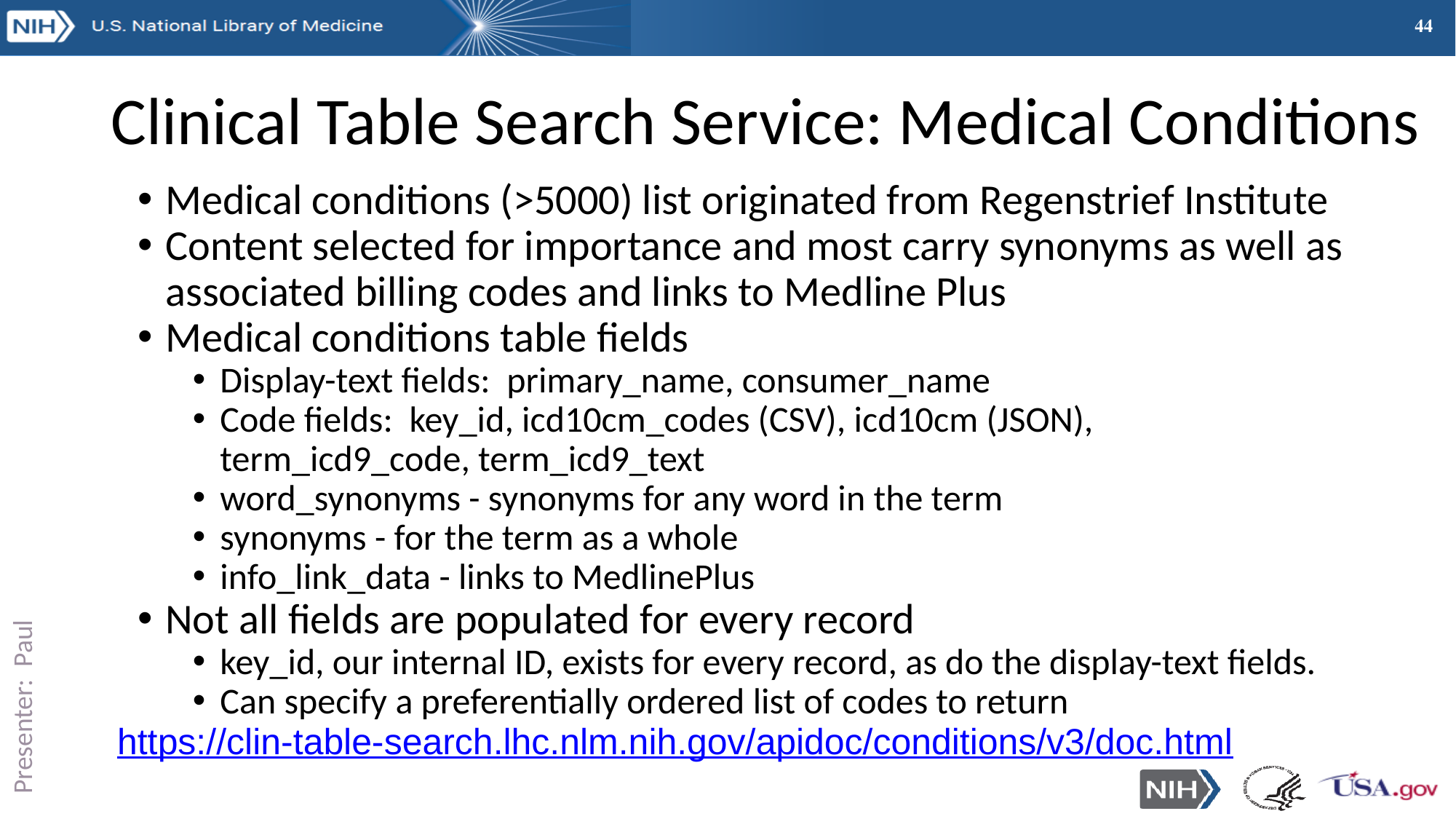

# Clinical Table Search Service: Medical Conditions
Medical conditions (>5000) list originated from Regenstrief Institute
Content selected for importance and most carry synonyms as well as associated billing codes and links to Medline Plus
Medical conditions table fields
Display-text fields:  primary_name, consumer_name
Code fields:  key_id, icd10cm_codes (CSV), icd10cm (JSON), term_icd9_code, term_icd9_text
word_synonyms - synonyms for any word in the term
synonyms - for the term as a whole
info_link_data - links to MedlinePlus
Not all fields are populated for every record
key_id, our internal ID, exists for every record, as do the display-text fields.
Can specify a preferentially ordered list of codes to return

Presenter:  Paul
https://clin-table-search.lhc.nlm.nih.gov/apidoc/conditions/v3/doc.html